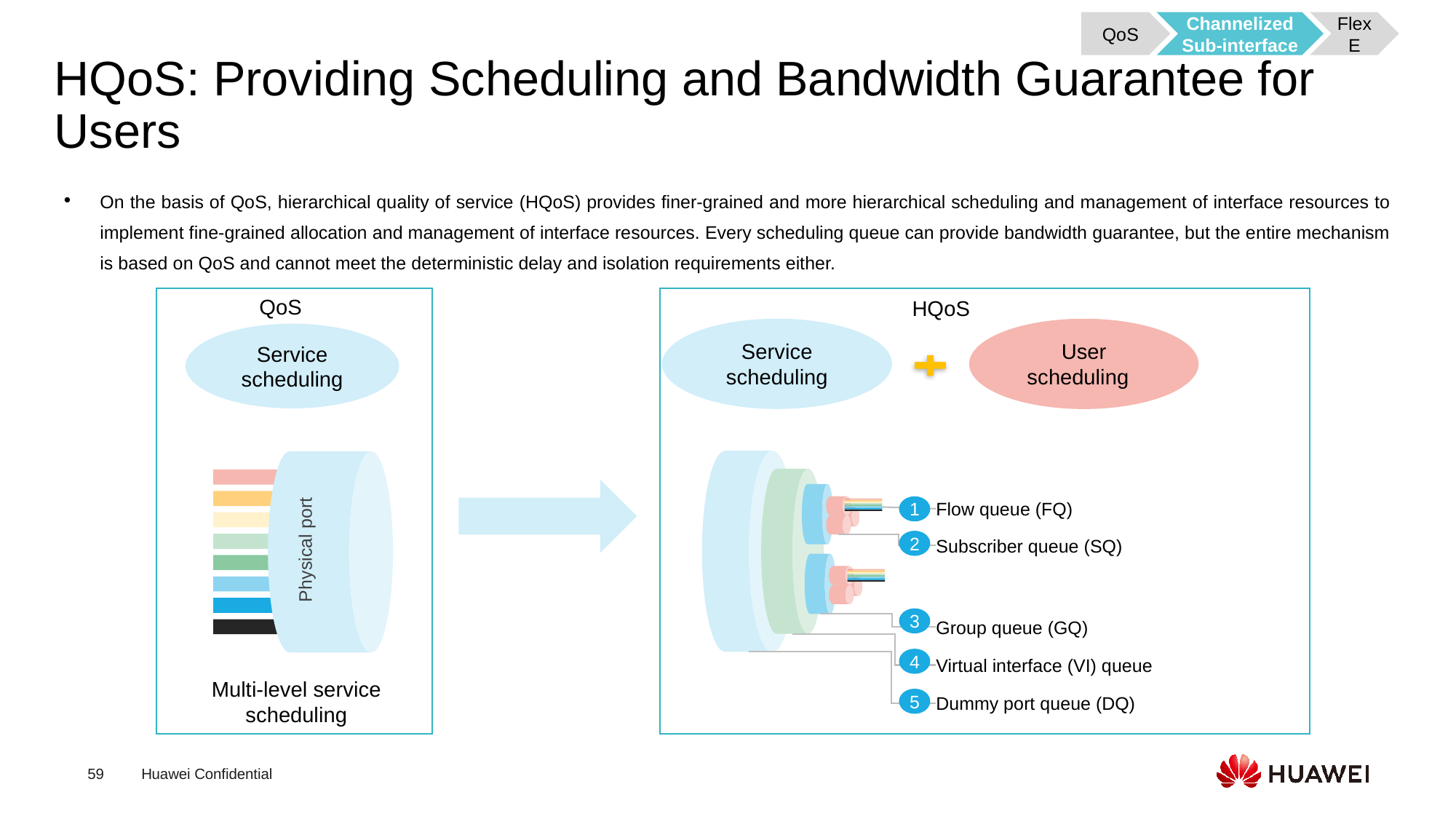

Channelized Sub-interface
QoS
FlexE
# HQoS: Providing Scheduling and Bandwidth Guarantee for Users
On the basis of QoS, hierarchical quality of service (HQoS) provides finer-grained and more hierarchical scheduling and management of interface resources to implement fine-grained allocation and management of interface resources. Every scheduling queue can provide bandwidth guarantee, but the entire mechanism is based on QoS and cannot meet the deterministic delay and isolation requirements either.

QoS
HQoS
Service scheduling
User scheduling
Service scheduling

1
Flow queue (FQ)

2
Physical port

Subscriber queue (SQ)

3
Group queue (GQ)
4
Virtual interface (VI) queue
Multi-level service scheduling
5
Dummy port queue (DQ)